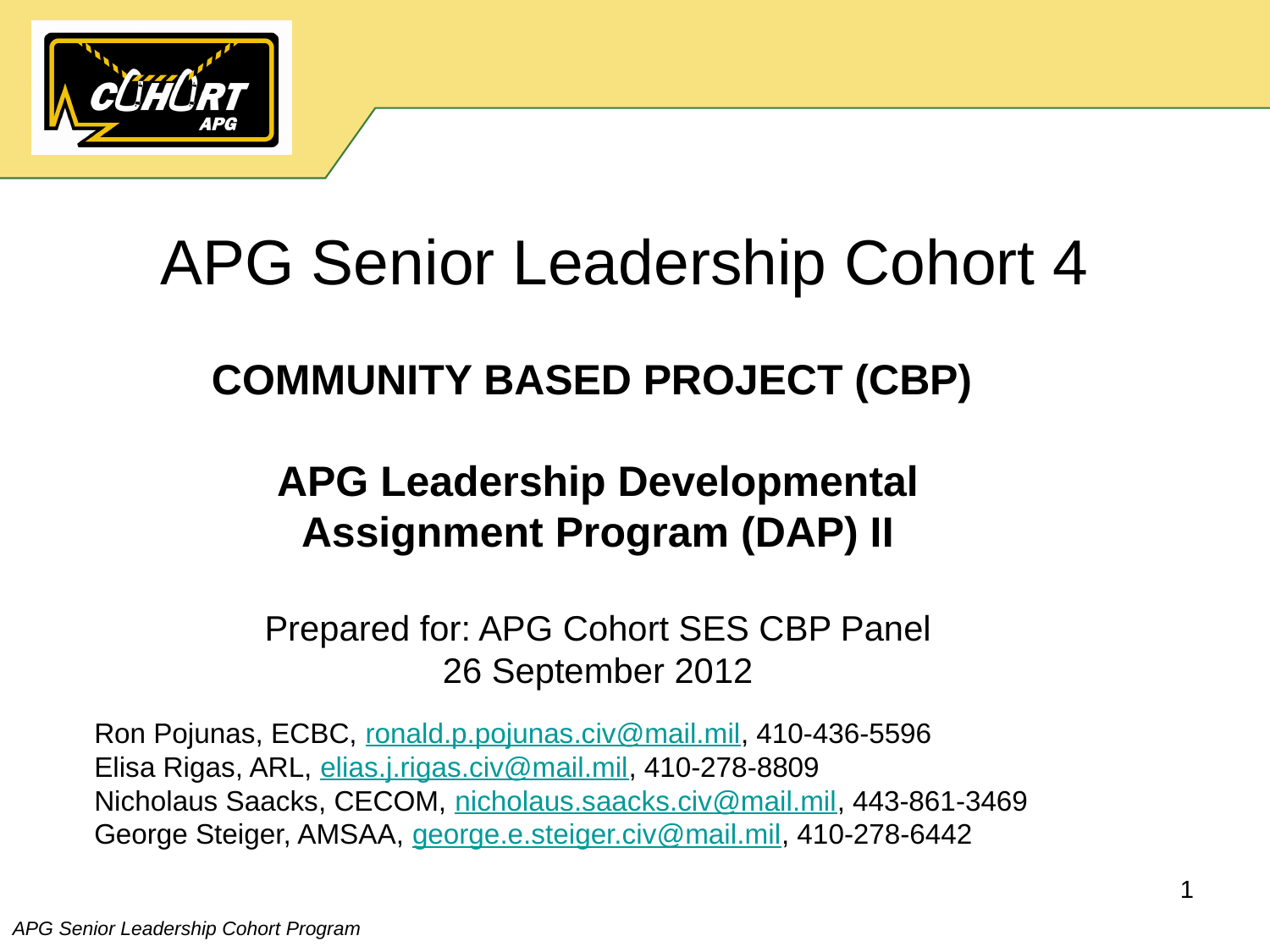

APG Senior Leadership Cohort 4
# COMMUNITY BASED PROJECT (CBP) APG Leadership Developmental Assignment Program (DAP) II Prepared for: APG Cohort SES CBP Panel 26 September 2012
Ron Pojunas, ECBC, ronald.p.pojunas.civ@mail.mil, 410-436-5596
Elisa Rigas, ARL, elias.j.rigas.civ@mail.mil, 410-278-8809
Nicholaus Saacks, CECOM, nicholaus.saacks.civ@mail.mil, 443-861-3469
George Steiger, AMSAA, george.e.steiger.civ@mail.mil, 410-278-6442
1